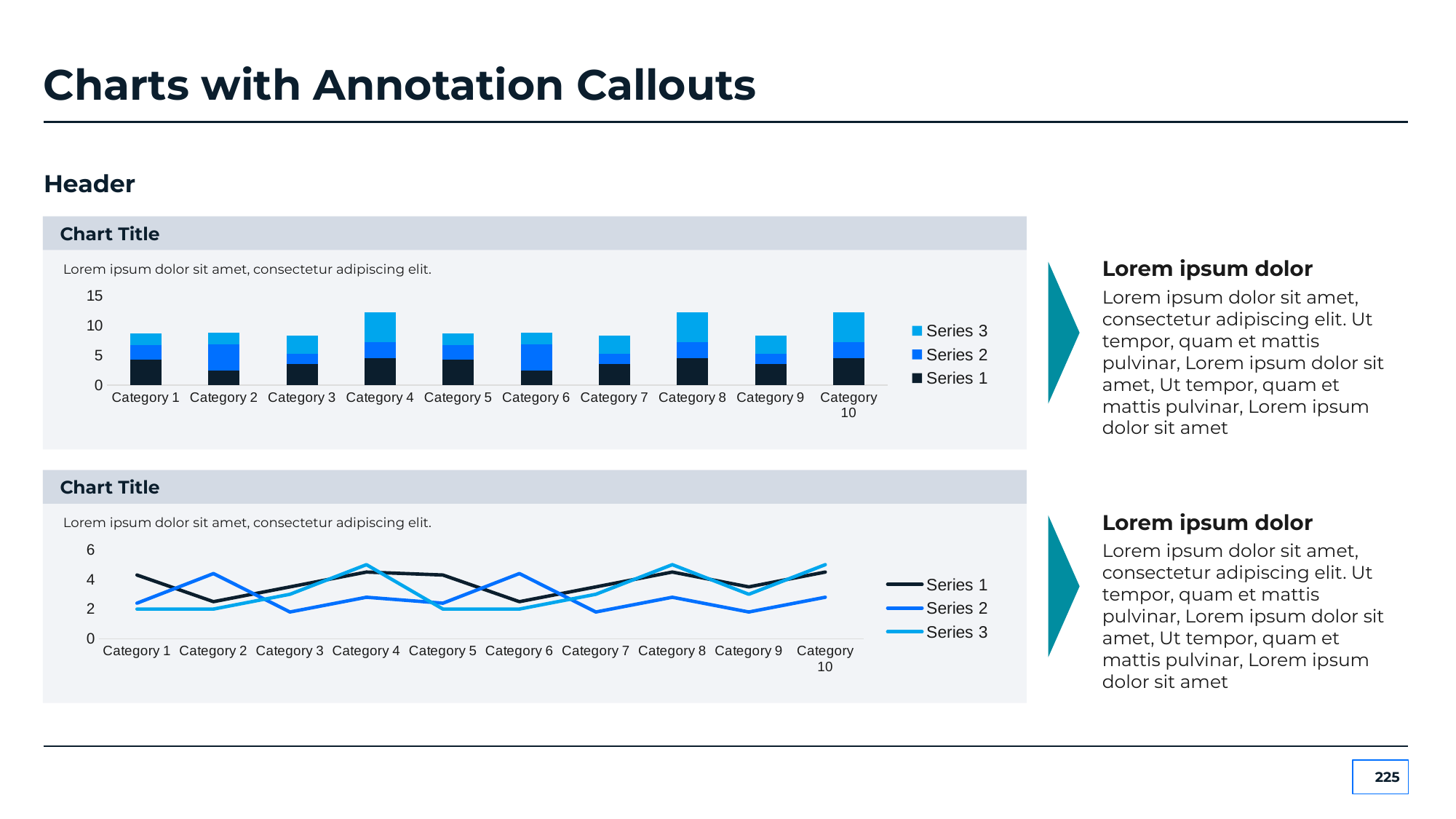

# Charts with Annotation Callouts
Header

Chart Title
Lorem ipsum dolor
Lorem ipsum dolor sit amet, consectetur adipiscing elit. Ut tempor, quam et mattis pulvinar, Lorem ipsum dolor sit amet, Ut tempor, quam et mattis pulvinar, Lorem ipsum dolor sit amet
Lorem ipsum dolor sit amet, consectetur adipiscing elit.

### Chart

| Category | Series 1 | Series 2 | Series 3 |
|---|---|---|---|
| Category 1 | 4.3 | 2.4 | 2.0 |
| Category 2 | 2.5 | 4.4 | 2.0 |
| Category 3 | 3.5 | 1.8 | 3.0 |
| Category 4 | 4.5 | 2.8 | 5.0 |
| Category 5 | 4.3 | 2.4 | 2.0 |
| Category 6 | 2.5 | 4.4 | 2.0 |
| Category 7 | 3.5 | 1.8 | 3.0 |
| Category 8 | 4.5 | 2.8 | 5.0 |
| Category 9 | 3.5 | 1.8 | 3.0 |
| Category 10 | 4.5 | 2.8 | 5.0 |

Chart Title
Lorem ipsum dolor
Lorem ipsum dolor sit amet, consectetur adipiscing elit. Ut tempor, quam et mattis pulvinar, Lorem ipsum dolor sit amet, Ut tempor, quam et mattis pulvinar, Lorem ipsum dolor sit amet
Lorem ipsum dolor sit amet, consectetur adipiscing elit.

### Chart

| Category | Series 1 | Series 2 | Series 3 |
|---|---|---|---|
| Category 1 | 4.3 | 2.4 | 2.0 |
| Category 2 | 2.5 | 4.4 | 2.0 |
| Category 3 | 3.5 | 1.8 | 3.0 |
| Category 4 | 4.5 | 2.8 | 5.0 |
| Category 5 | 4.3 | 2.4 | 2.0 |
| Category 6 | 2.5 | 4.4 | 2.0 |
| Category 7 | 3.5 | 1.8 | 3.0 |
| Category 8 | 4.5 | 2.8 | 5.0 |
| Category 9 | 3.5 | 1.8 | 3.0 |
| Category 10 | 4.5 | 2.8 | 5.0 |
225